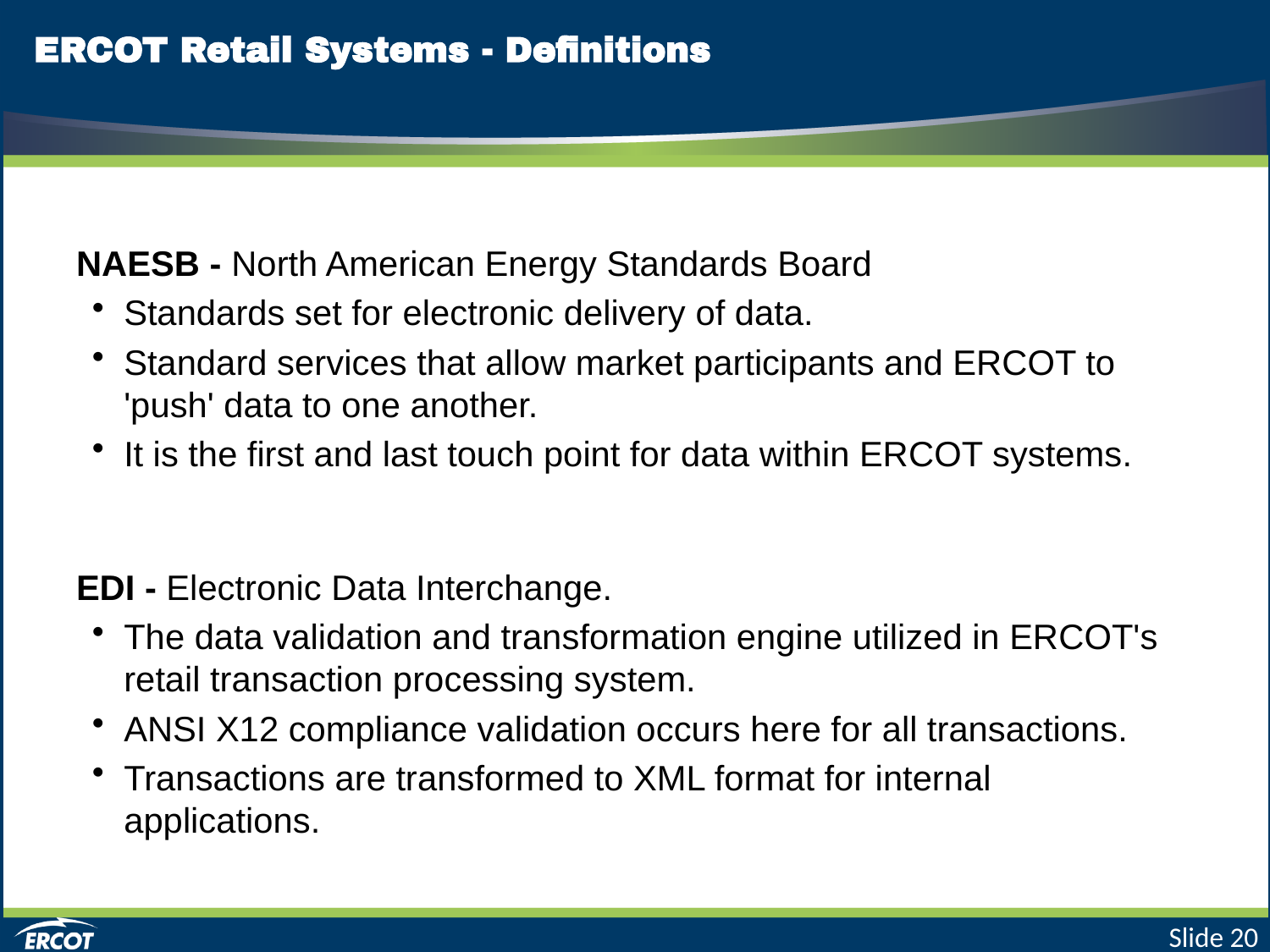

# ERCOT Retail Systems - Definitions
NAESB - North American Energy Standards Board
Standards set for electronic delivery of data.
Standard services that allow market participants and ERCOT to 'push' data to one another.
It is the first and last touch point for data within ERCOT systems.

EDI - Electronic Data Interchange.
The data validation and transformation engine utilized in ERCOT's retail transaction processing system.
ANSI X12 compliance validation occurs here for all transactions.
Transactions are transformed to XML format for internal applications.